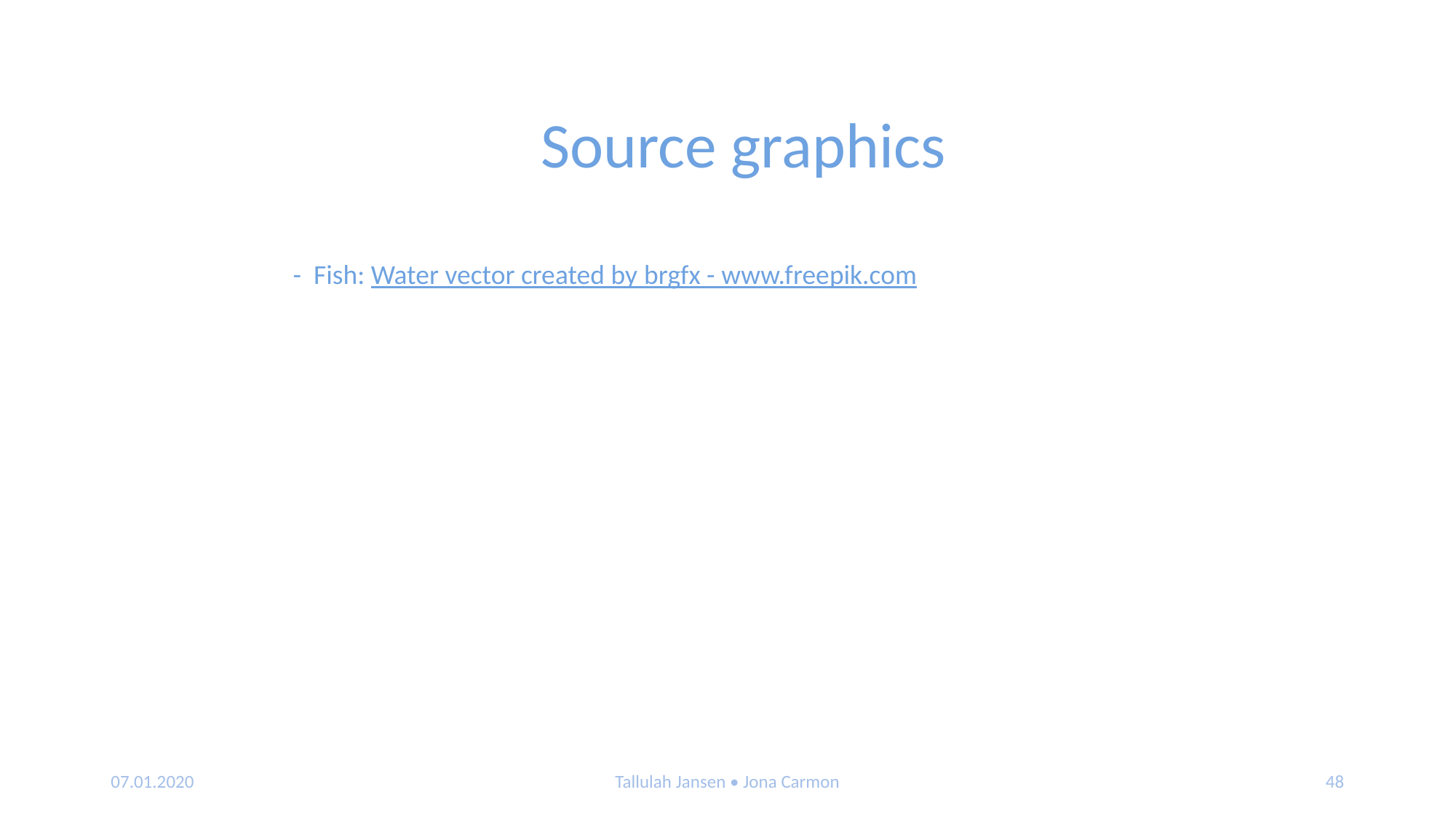

Source graphics
-  Fish: Water vector created by brgfx - www.freepik.com
07.01.2020
Tallulah Jansen • Jona Carmon
48